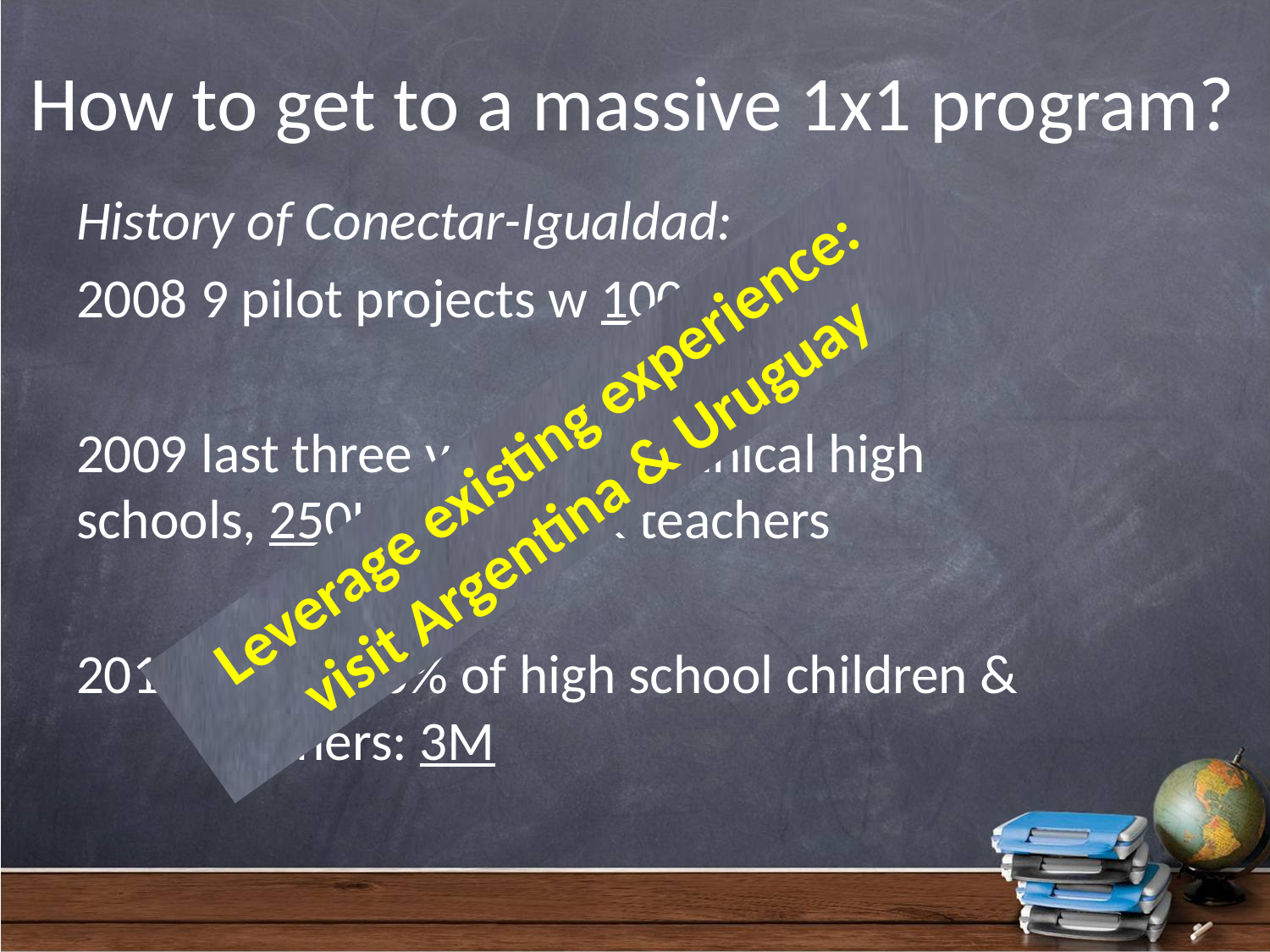

# How to get to a massive 1x1 program?
History of Conectar-Igualdad:
2008 	9 pilot projects w 1000 children

2009 	last three years of technical high 	schools, 250K children & teachers

2010-12 	100% of high school children & 	teachers: 3M
Leverage existing experience:
visit Argentina & Uruguay